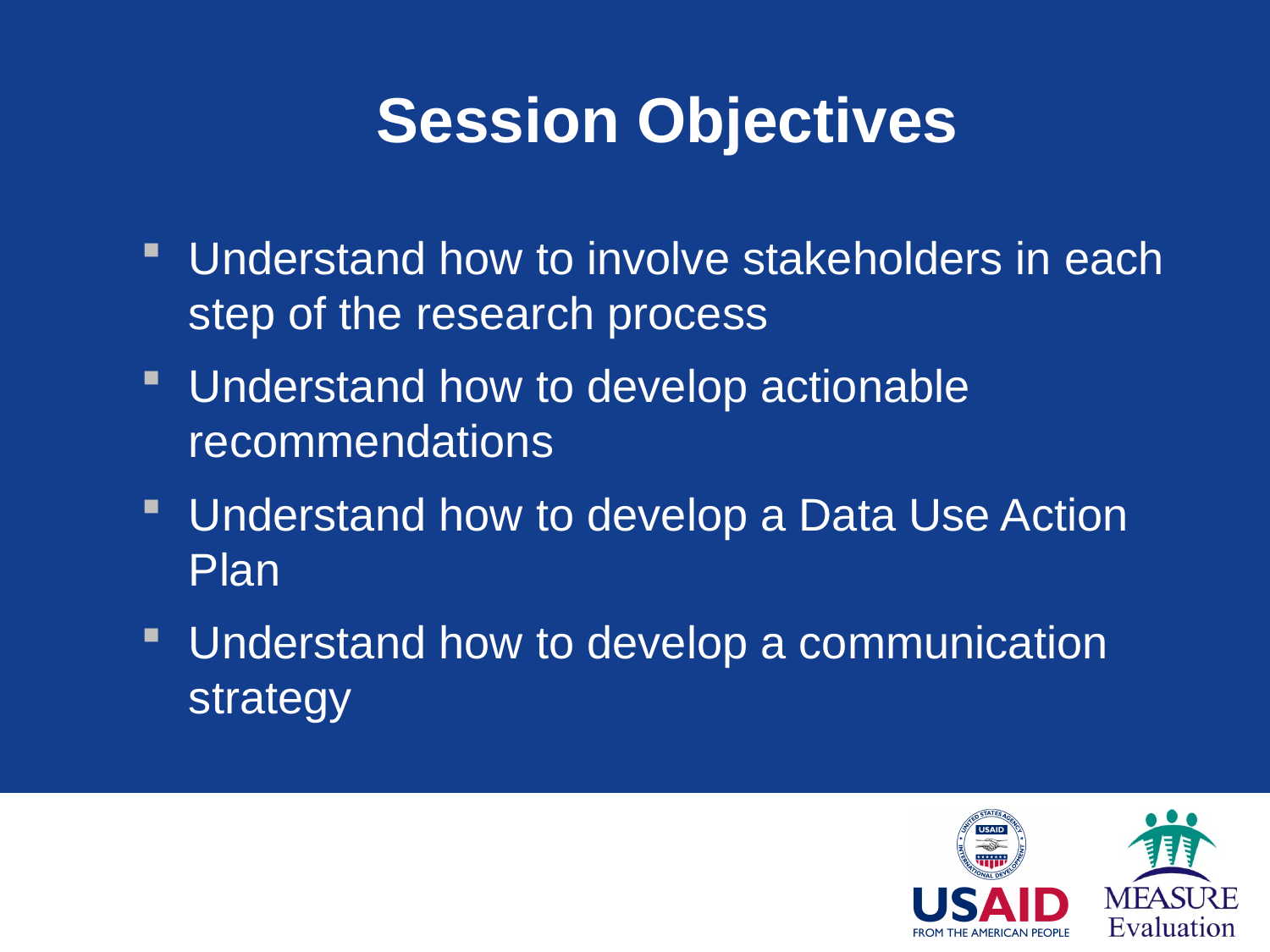

# Session Objectives
Understand how to involve stakeholders in each step of the research process
Understand how to develop actionable recommendations
Understand how to develop a Data Use Action Plan
Understand how to develop a communication strategy